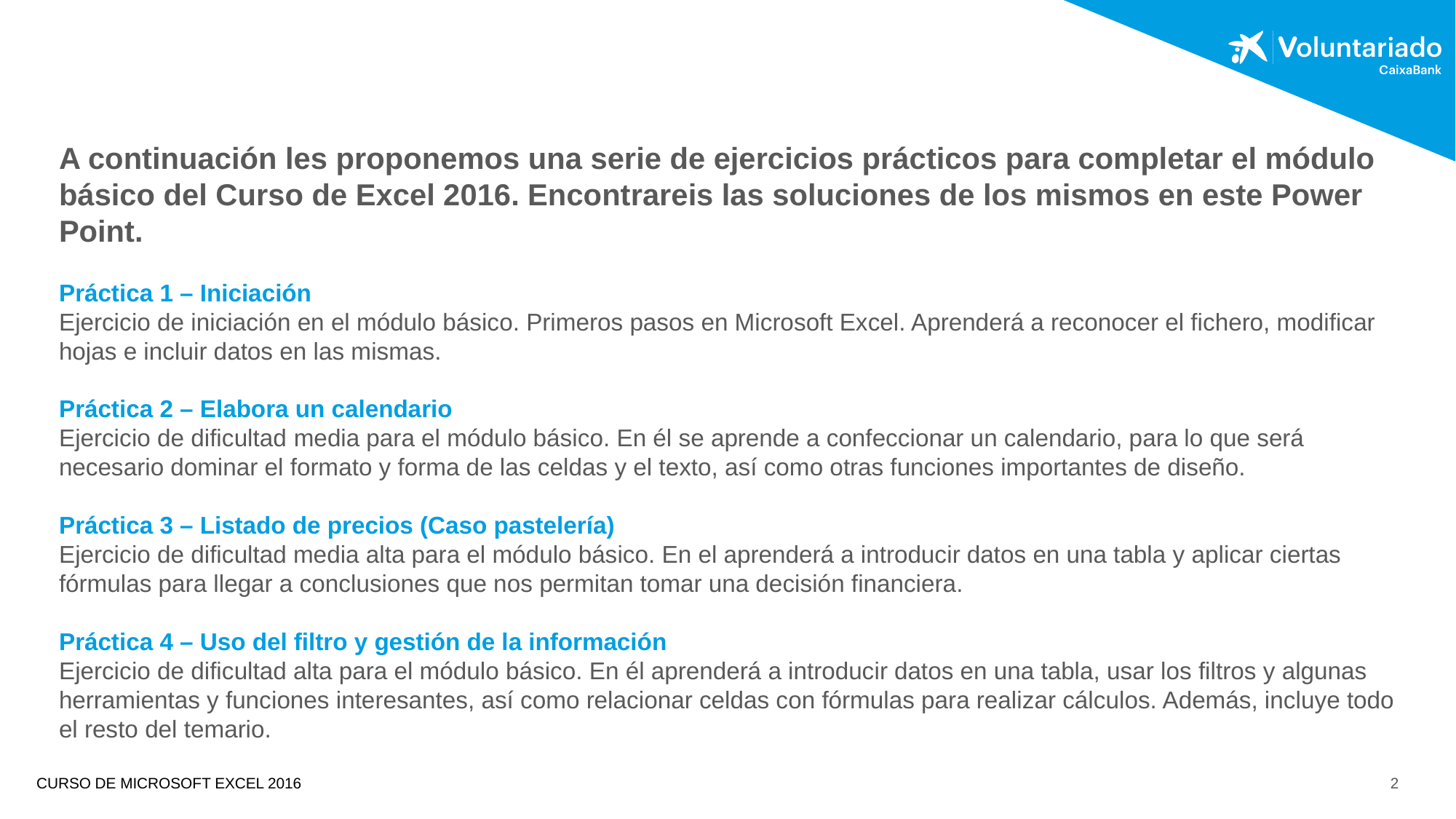

#
A continuación les proponemos una serie de ejercicios prácticos para completar el módulo básico del Curso de Excel 2016. Encontrareis las soluciones de los mismos en este Power Point.

Práctica 1 – Iniciación
Ejercicio de iniciación en el módulo básico. Primeros pasos en Microsoft Excel. Aprenderá a reconocer el fichero, modificar hojas e incluir datos en las mismas.

Práctica 2 – Elabora un calendario
Ejercicio de dificultad media para el módulo básico. En él se aprende a confeccionar un calendario, para lo que será  necesario dominar el formato y forma de las celdas y el texto, así como otras funciones importantes de diseño.

Práctica 3 – Listado de precios (Caso pastelería)
Ejercicio de dificultad media alta para el módulo básico. En el aprenderá a introducir datos en una tabla y aplicar ciertas fórmulas para llegar a conclusiones que nos permitan tomar una decisión financiera.

Práctica 4 – Uso del filtro y gestión de la información
Ejercicio de dificultad alta para el módulo básico. En él aprenderá a introducir datos en una tabla, usar los filtros y algunas herramientas y funciones interesantes, así como relacionar celdas con fórmulas para realizar cálculos. Además, incluye todo el resto del temario.